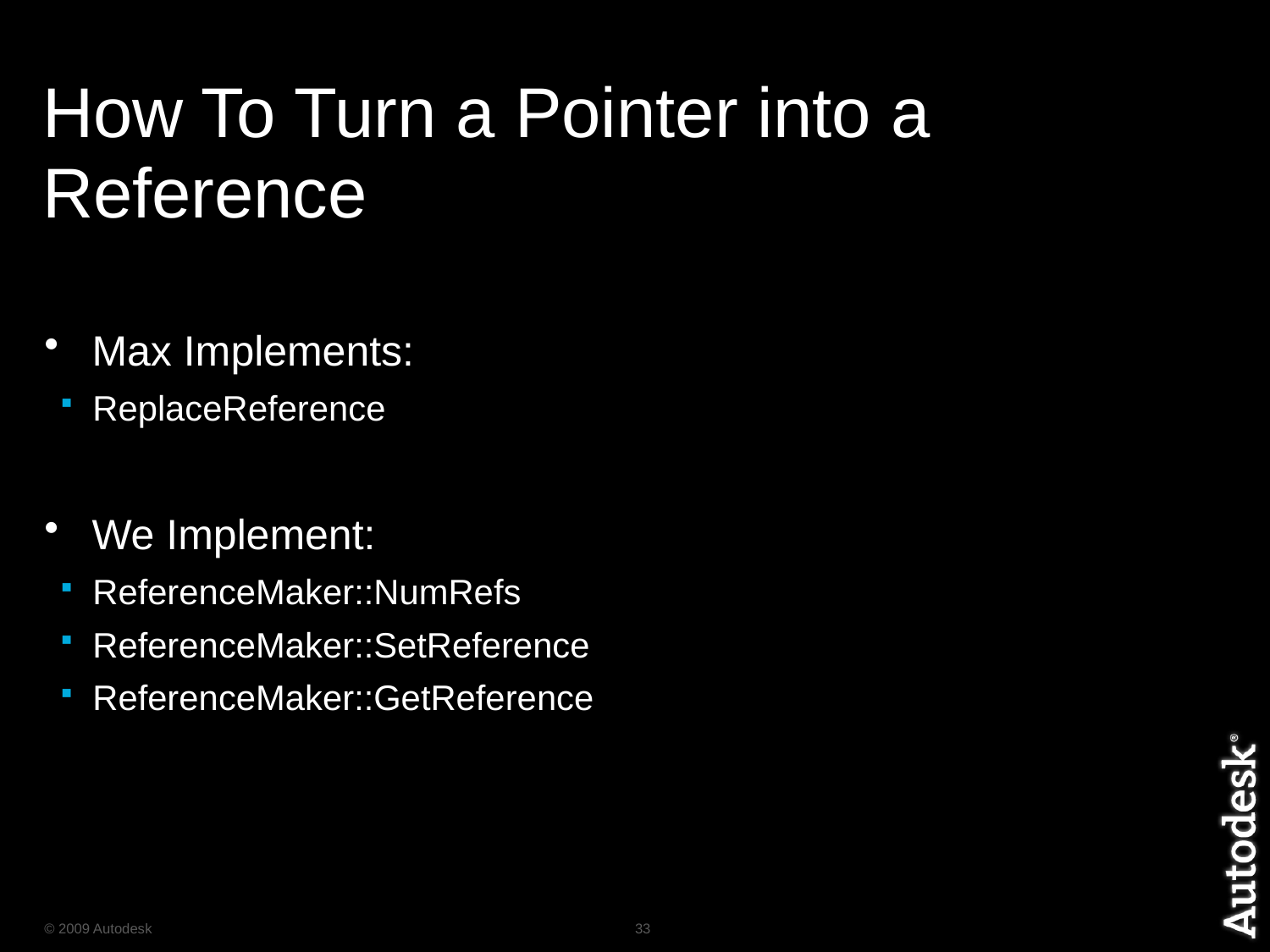

# How To Turn a Pointer into a Reference

Max Implements:
ReplaceReference

We Implement:
ReferenceMaker::NumRefs
ReferenceMaker::SetReference
ReferenceMaker::GetReference